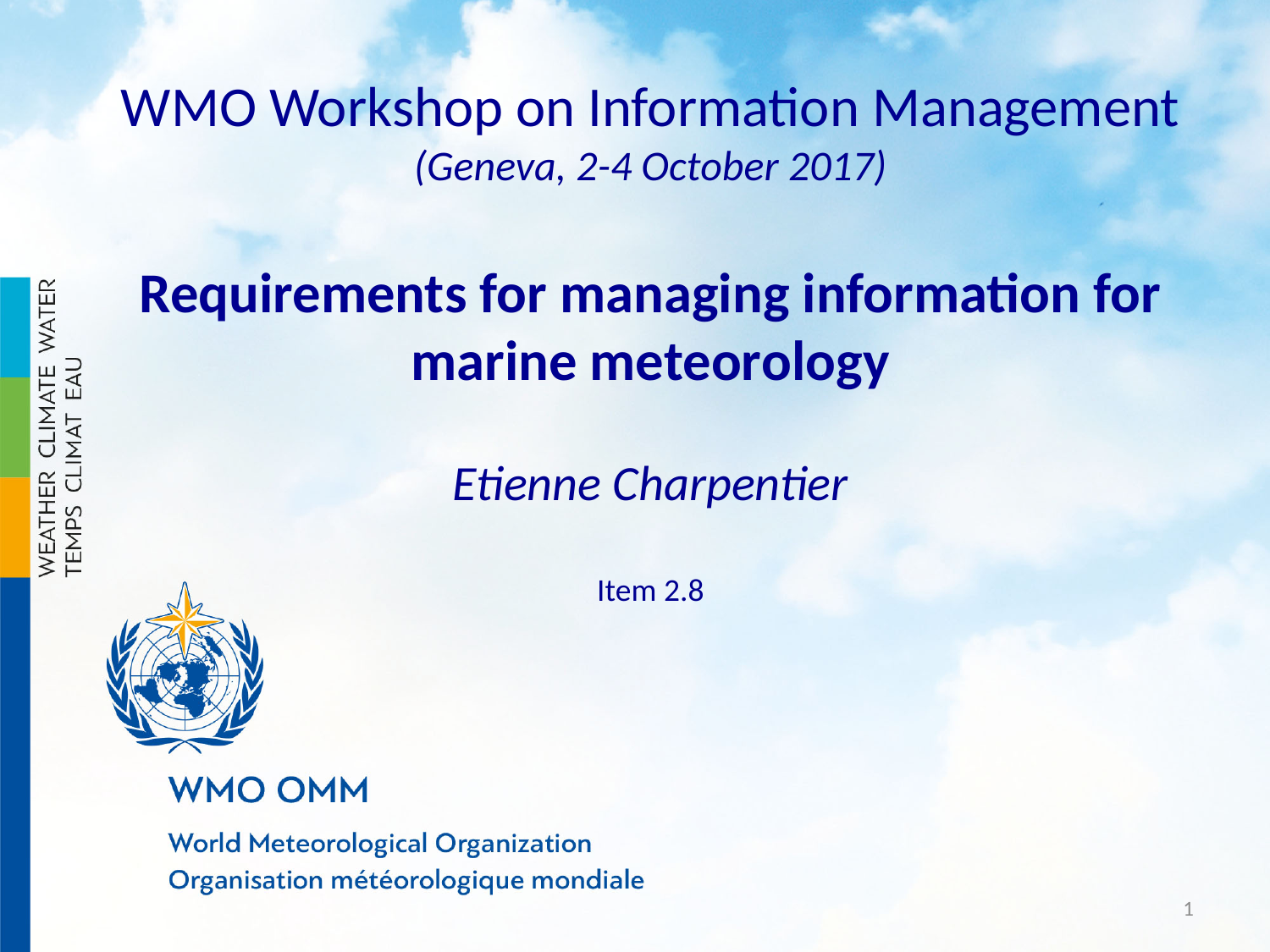

WMO Workshop on Information Management
(Geneva, 2-4 October 2017)

Requirements for managing information for marine meteorology

Etienne Charpentier

Item 2.8
1